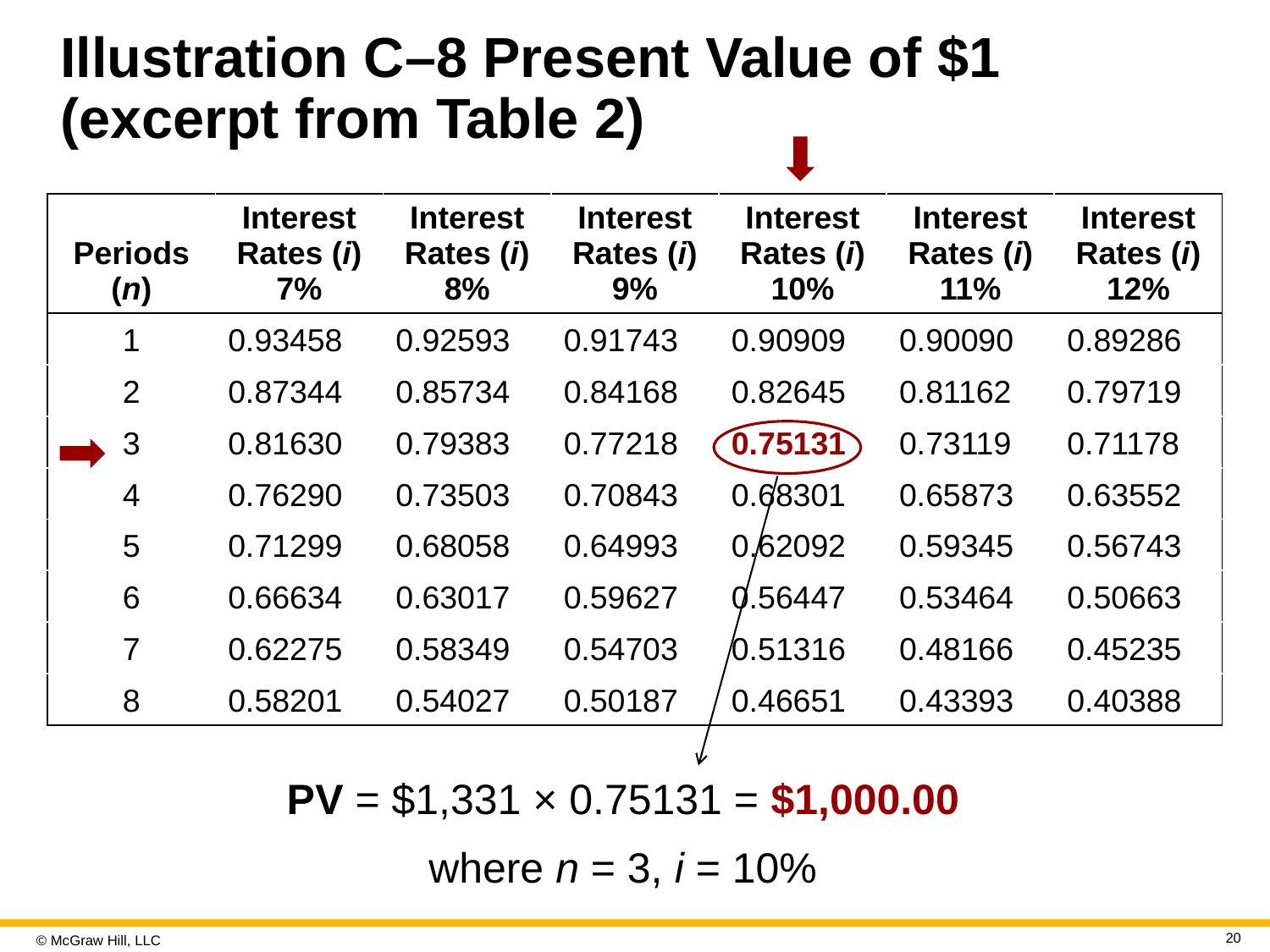

# Illustration C–8 Present Value of $1 (excerpt from Table 2)

| Periods (n) | Interest Rates (i) 7% | Interest Rates (i) 8% | Interest Rates (i) 9% | Interest Rates (i) 10% | Interest Rates (i) 11% | Interest Rates (i) 12% |
| --- | --- | --- | --- | --- | --- | --- |
| 1 | 0.93458 | 0.92593 | 0.91743 | 0.90909 | 0.90090 | 0.89286 |
| 2 | 0.87344 | 0.85734 | 0.84168 | 0.82645 | 0.81162 | 0.79719 |
| 3 | 0.81630 | 0.79383 | 0.77218 | 0.75131 | 0.73119 | 0.71178 |
| 4 | 0.76290 | 0.73503 | 0.70843 | 0.68301 | 0.65873 | 0.63552 |
| 5 | 0.71299 | 0.68058 | 0.64993 | 0.62092 | 0.59345 | 0.56743 |
| 6 | 0.66634 | 0.63017 | 0.59627 | 0.56447 | 0.53464 | 0.50663 |
| 7 | 0.62275 | 0.58349 | 0.54703 | 0.51316 | 0.48166 | 0.45235 |
| 8 | 0.58201 | 0.54027 | 0.50187 | 0.46651 | 0.43393 | 0.40388 |

P V = $1,331 × 0.75131 = $1,000.00
where n = 3, i = 10%
20